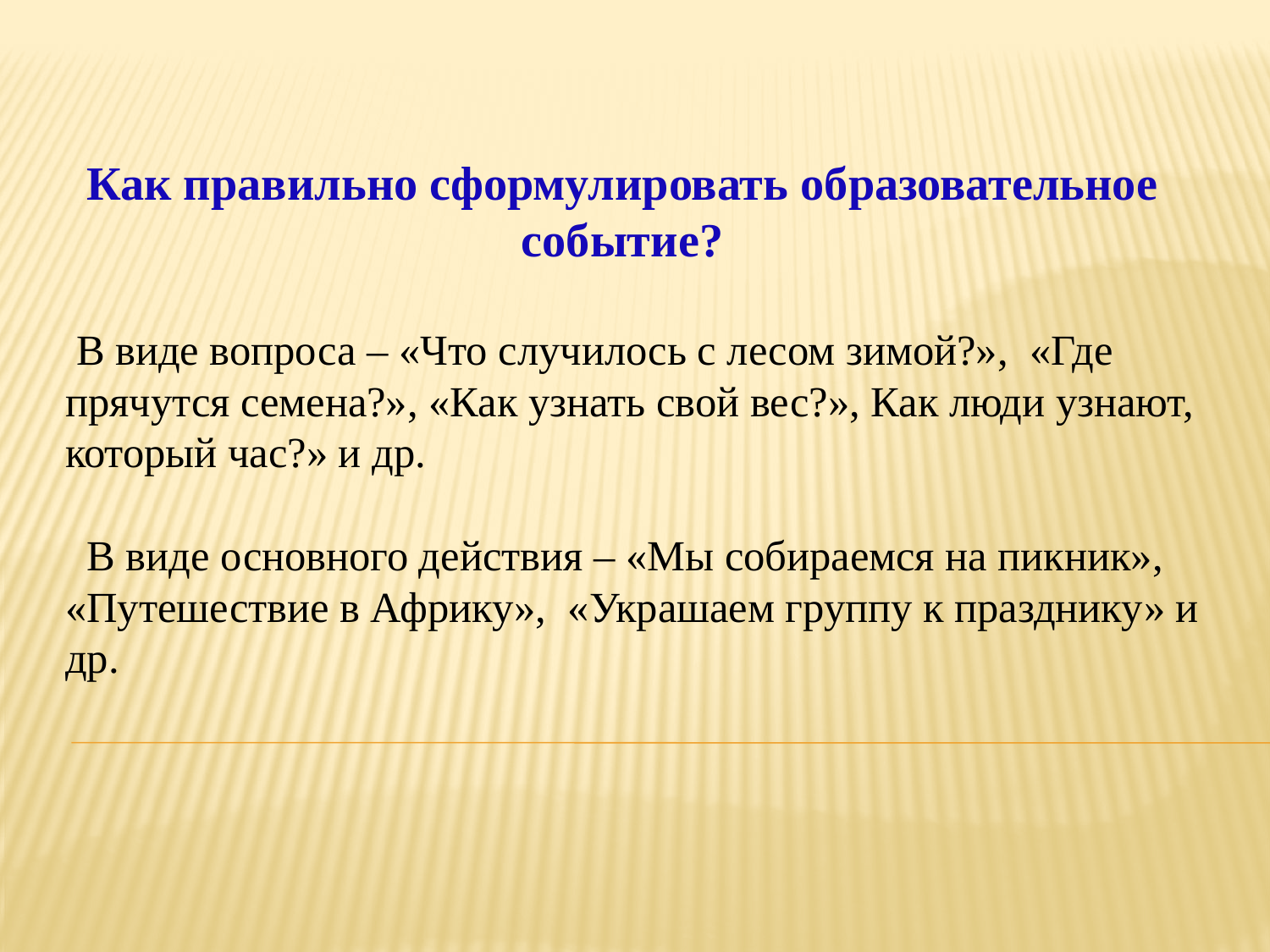

Как правильно сформулировать образовательное событие?
# В виде вопроса – «Что случилось с лесом зимой?»,  «Где прячутся семена?», «Как узнать свой вес?», Как люди узнают, который час?» и др. В виде основного действия – «Мы собираемся на пикник»,  «Путешествие в Африку»,  «Украшаем группу к празднику» и др.